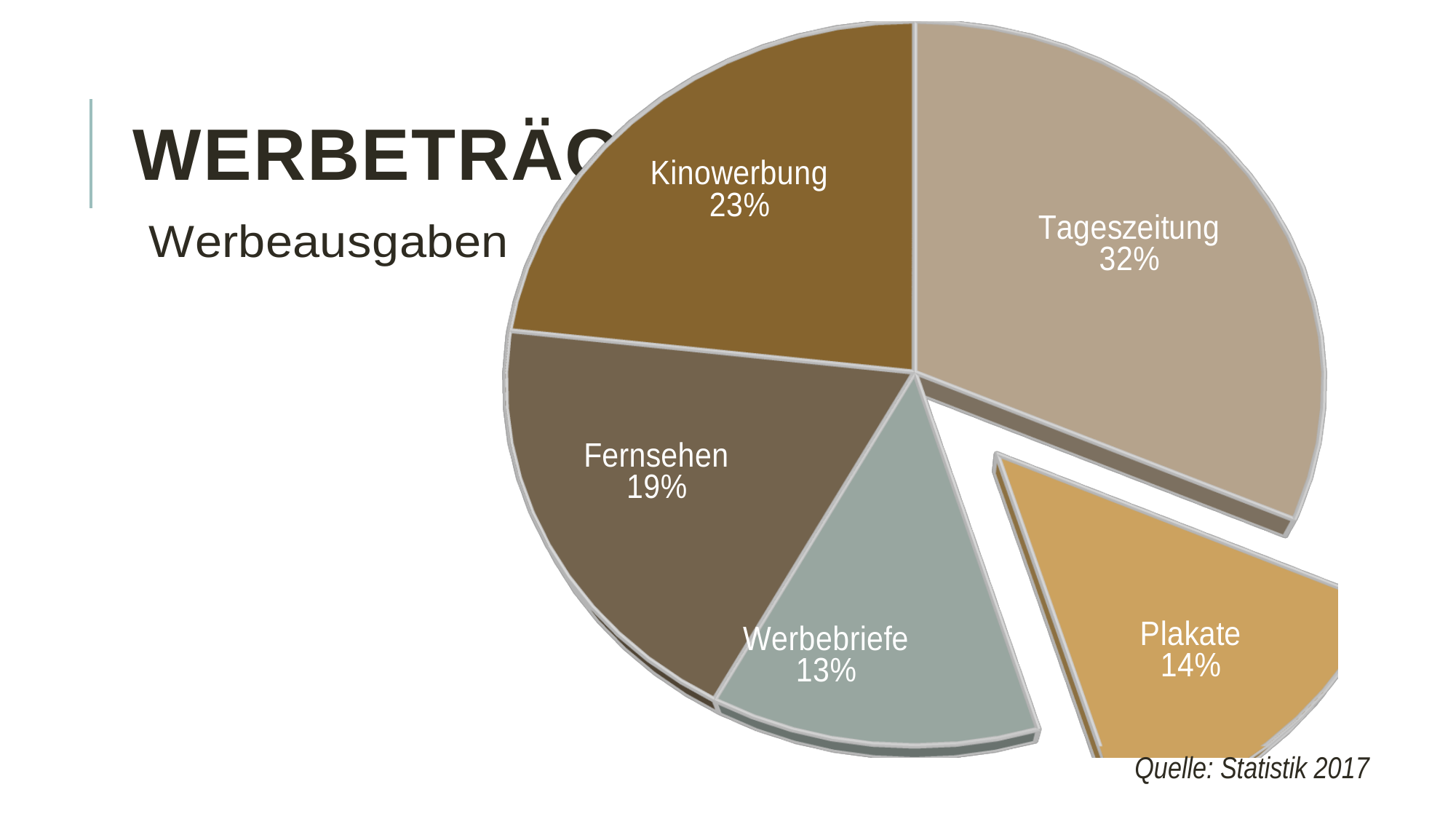

[unsupported chart]

# Werbeträger
Quelle: Statistik 2017